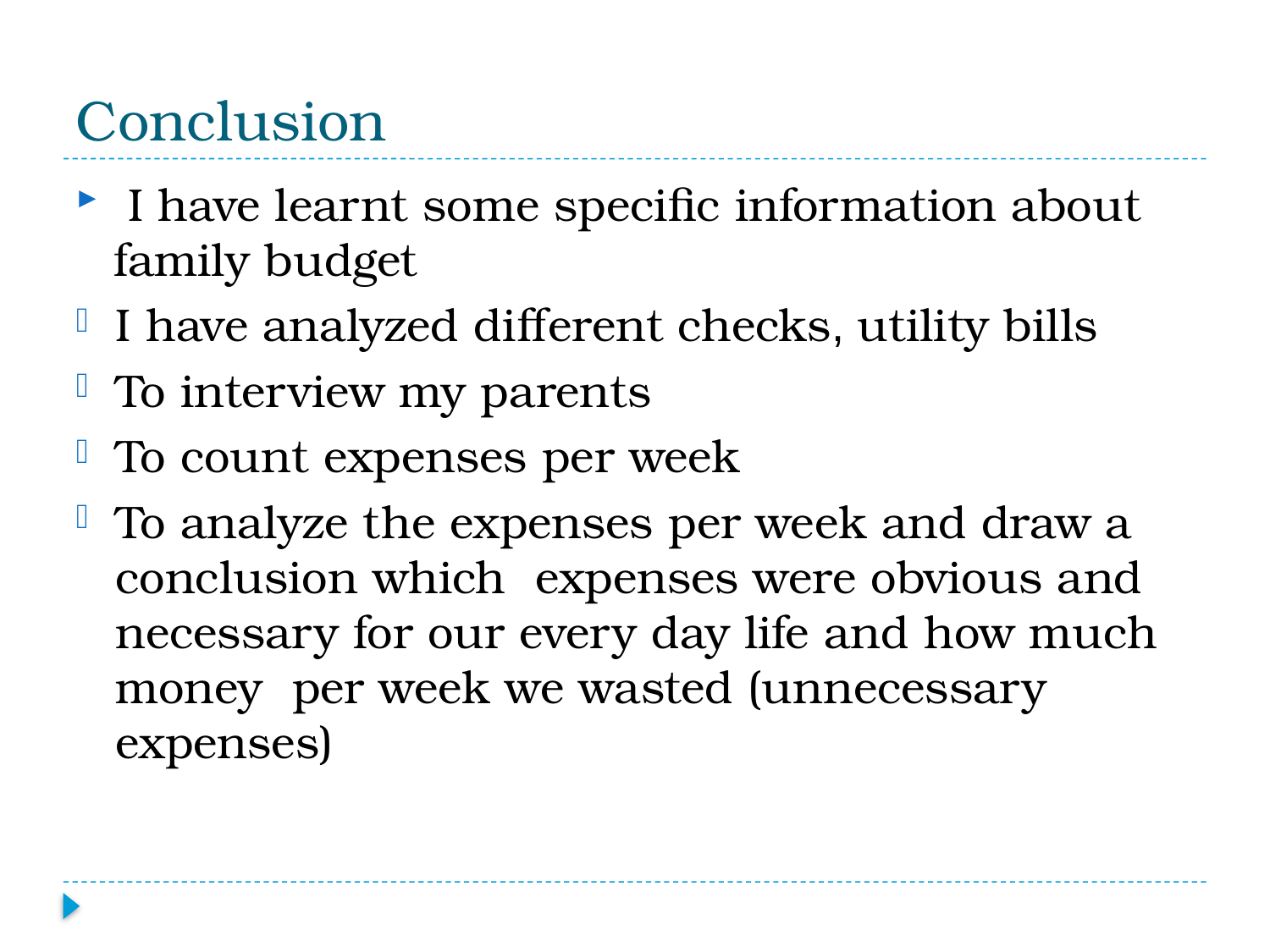

# Conclusion
 I have learnt some specific information about family budget
I have analyzed different checks, utility bills
To interview my parents
To count expenses per week
To analyze the expenses per week and draw a conclusion which  expenses were obvious and necessary for our every day life and how much money  per week we wasted (unnecessary expenses)